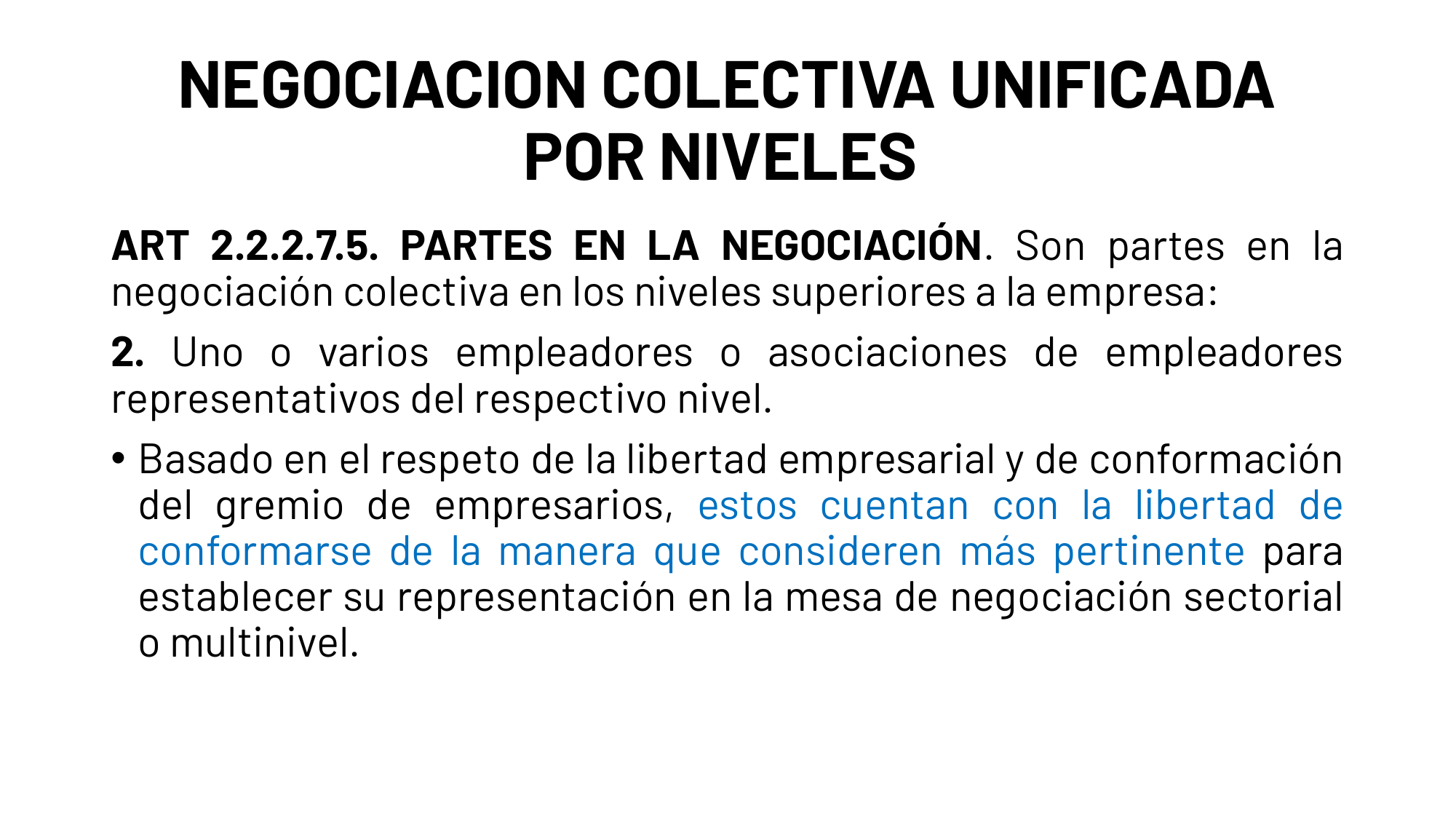

# NEGOCIACION COLECTIVA UNIFICADA POR NIVELES
ART 2.2.2.7.5. PARTES EN LA NEGOCIACIÓN. Son partes en la negociación colectiva en los niveles superiores a la empresa:
2. Uno o varios empleadores o asociaciones de empleadores representativos del respectivo nivel.
Basado en el respeto de la libertad empresarial y de conformación del gremio de empresarios, estos cuentan con la libertad de conformarse de la manera que consideren más pertinente para establecer su representación en la mesa de negociación sectorial o multinivel.